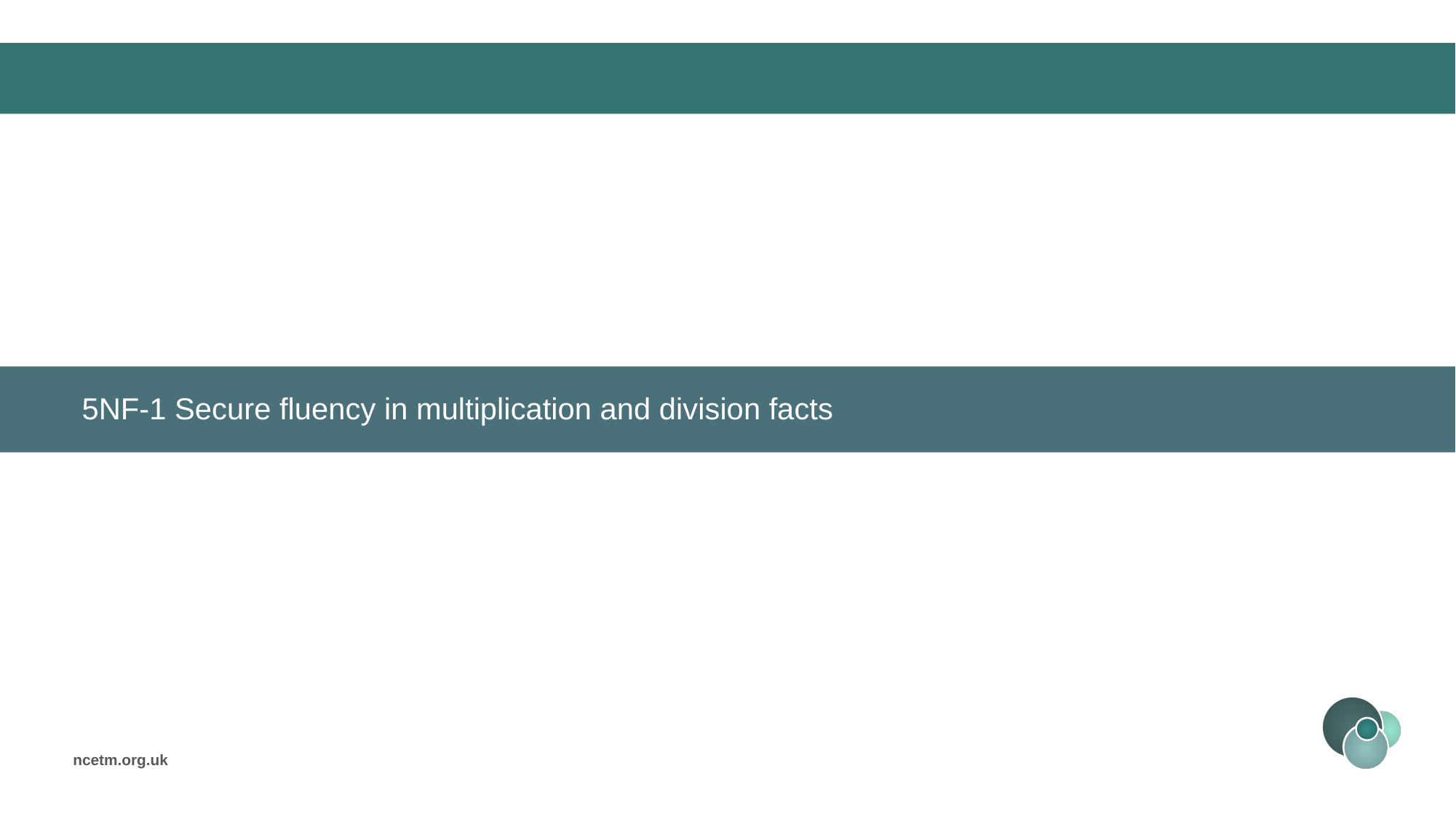

5NF-1 Secure fluency in multiplication and division facts